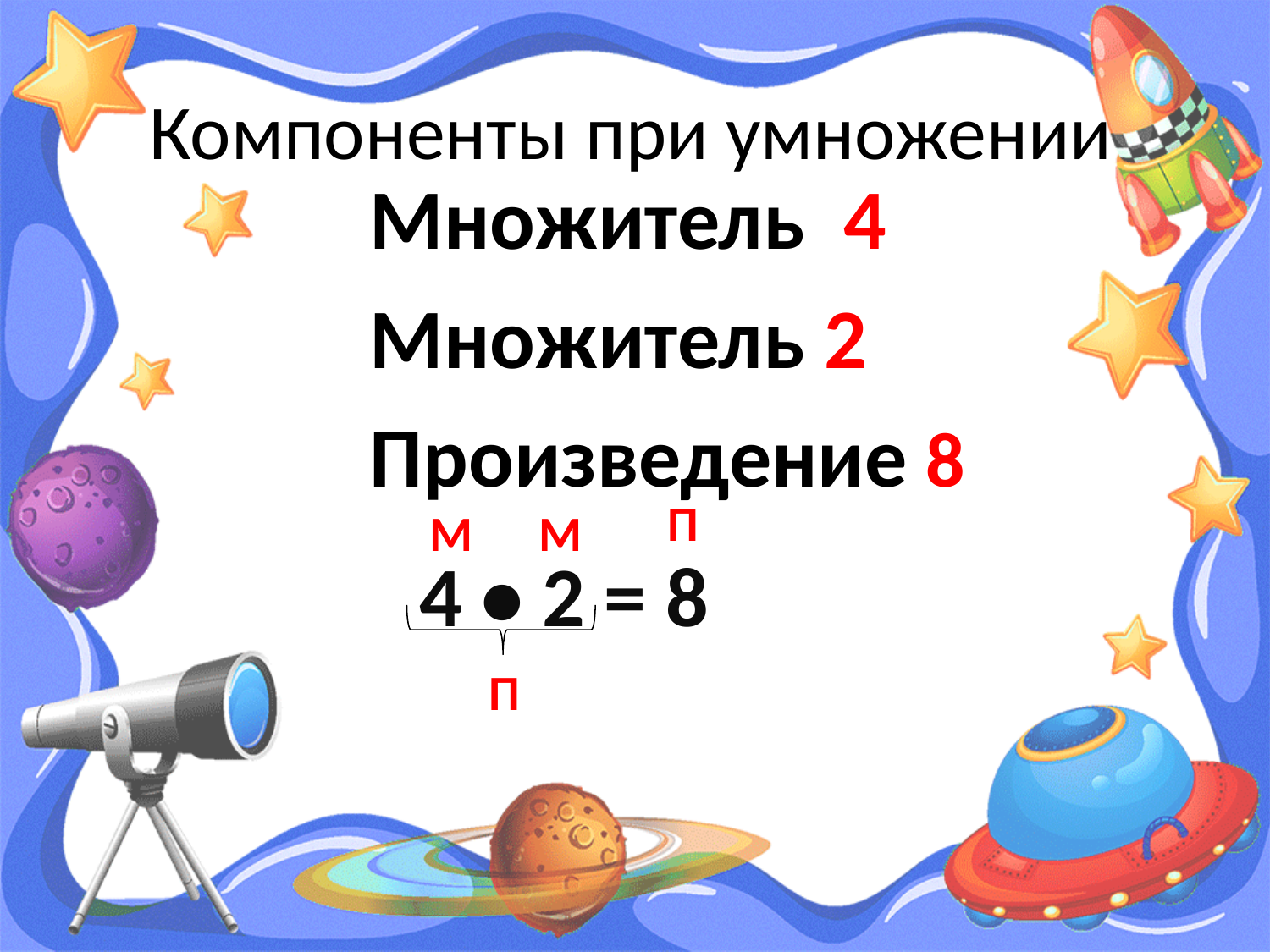

# Компоненты при умножении
Множитель  4
Множитель 2
Произведение 8
П
М
М
4 • 2 = 8

П